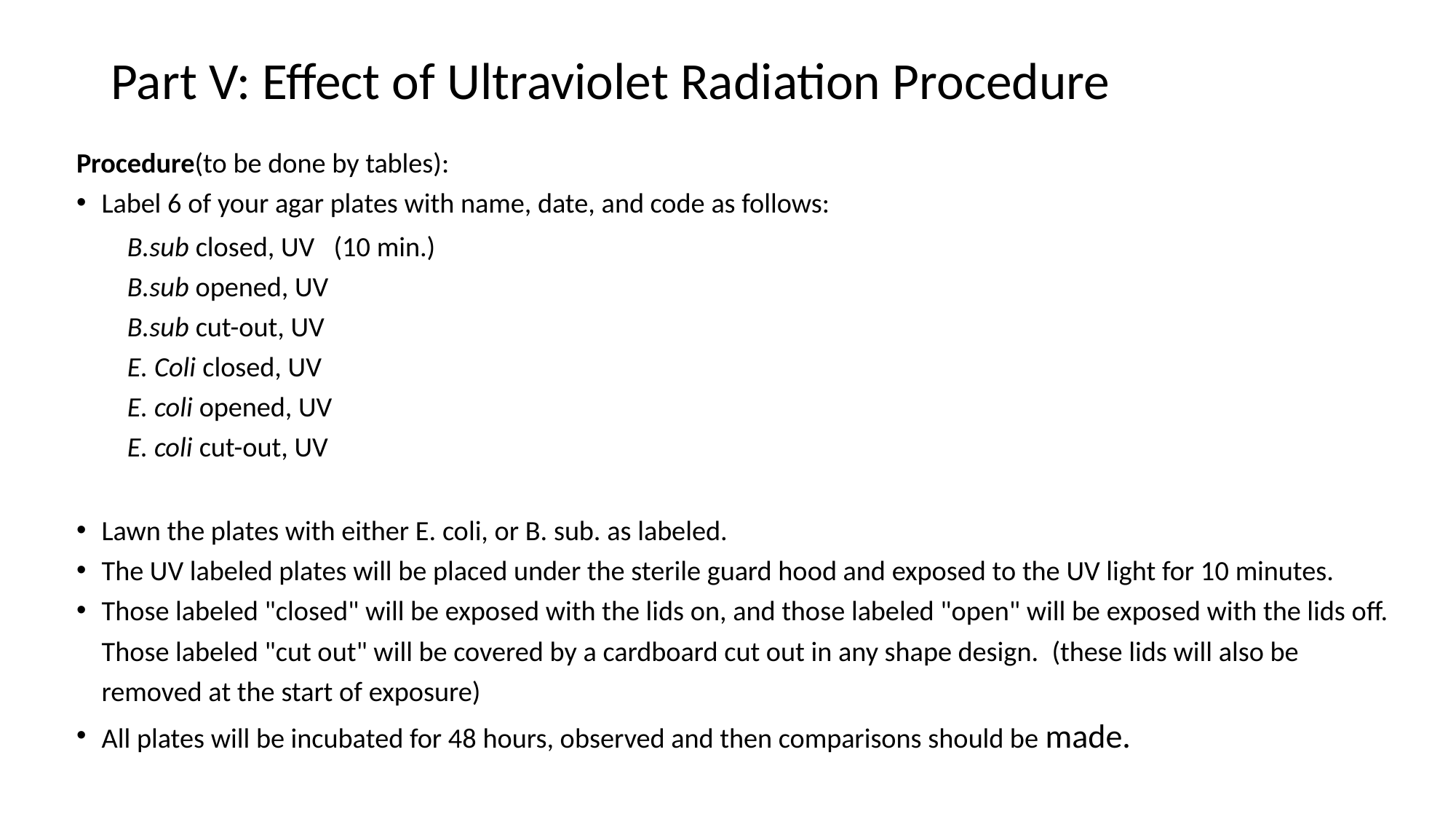

# Part V: Effect of Ultraviolet Radiation Procedure
Procedure(to be done by tables):
Label 6 of your agar plates with name, date, and code as follows:
        B.sub closed, UV   (10 min.)
        B.sub opened, UV 
        B.sub cut-out, UV
        E. Coli closed, UV
        E. coli opened, UV
        E. coli cut-out, UV

Lawn the plates with either E. coli, or B. sub. as labeled.
The UV labeled plates will be placed under the sterile guard hood and exposed to the UV light for 10 minutes.
Those labeled "closed" will be exposed with the lids on, and those labeled "open" will be exposed with the lids off.  Those labeled "cut out" will be covered by a cardboard cut out in any shape design.  (these lids will also be removed at the start of exposure)
All plates will be incubated for 48 hours, observed and then comparisons should be made.